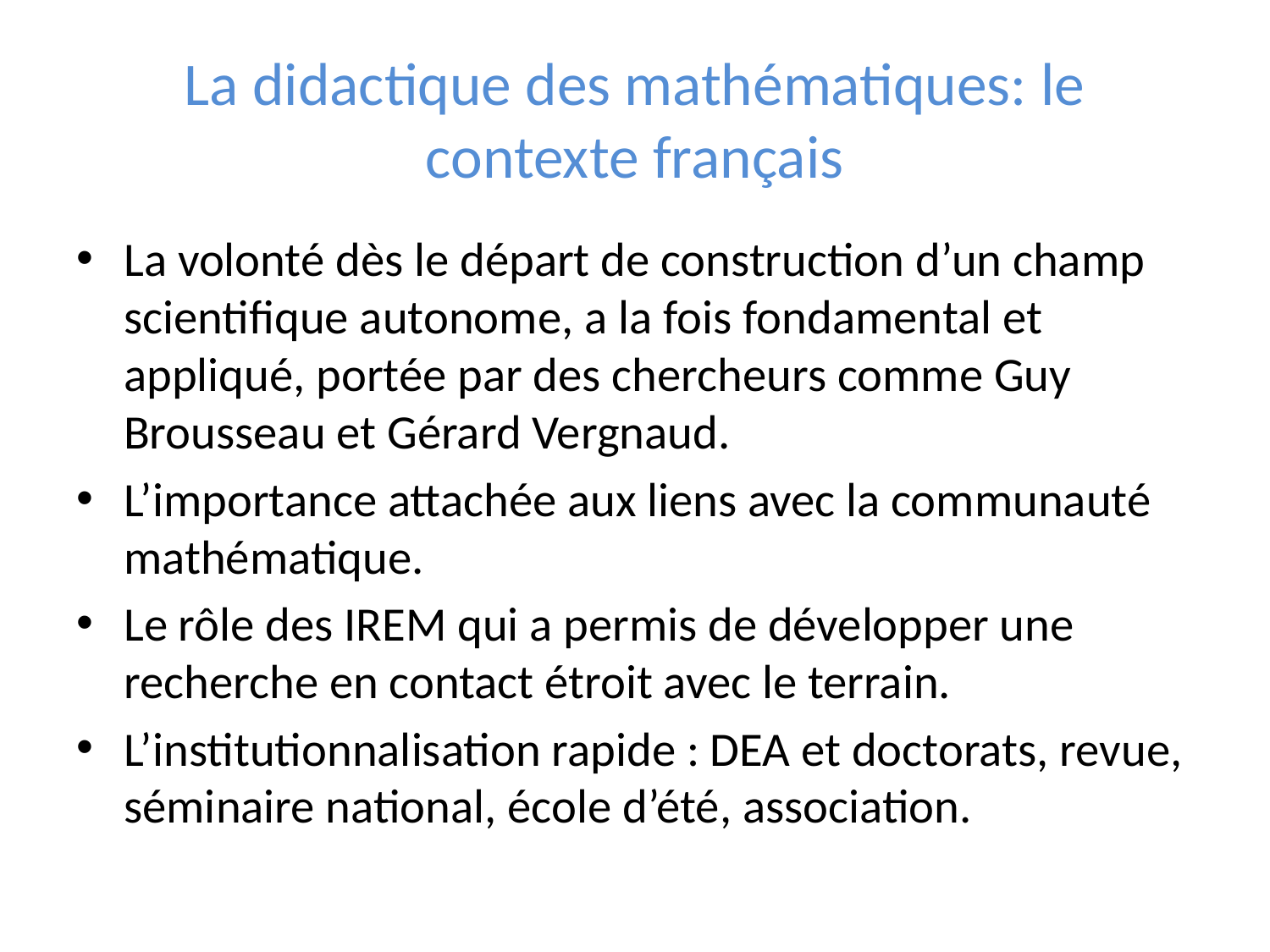

# La didactique des mathématiques: le contexte français
La volonté dès le départ de construction d’un champ scientifique autonome, a la fois fondamental et appliqué, portée par des chercheurs comme Guy Brousseau et Gérard Vergnaud.
L’importance attachée aux liens avec la communauté mathématique.
Le rôle des IREM qui a permis de développer une recherche en contact étroit avec le terrain.
L’institutionnalisation rapide : DEA et doctorats, revue, séminaire national, école d’été, association.